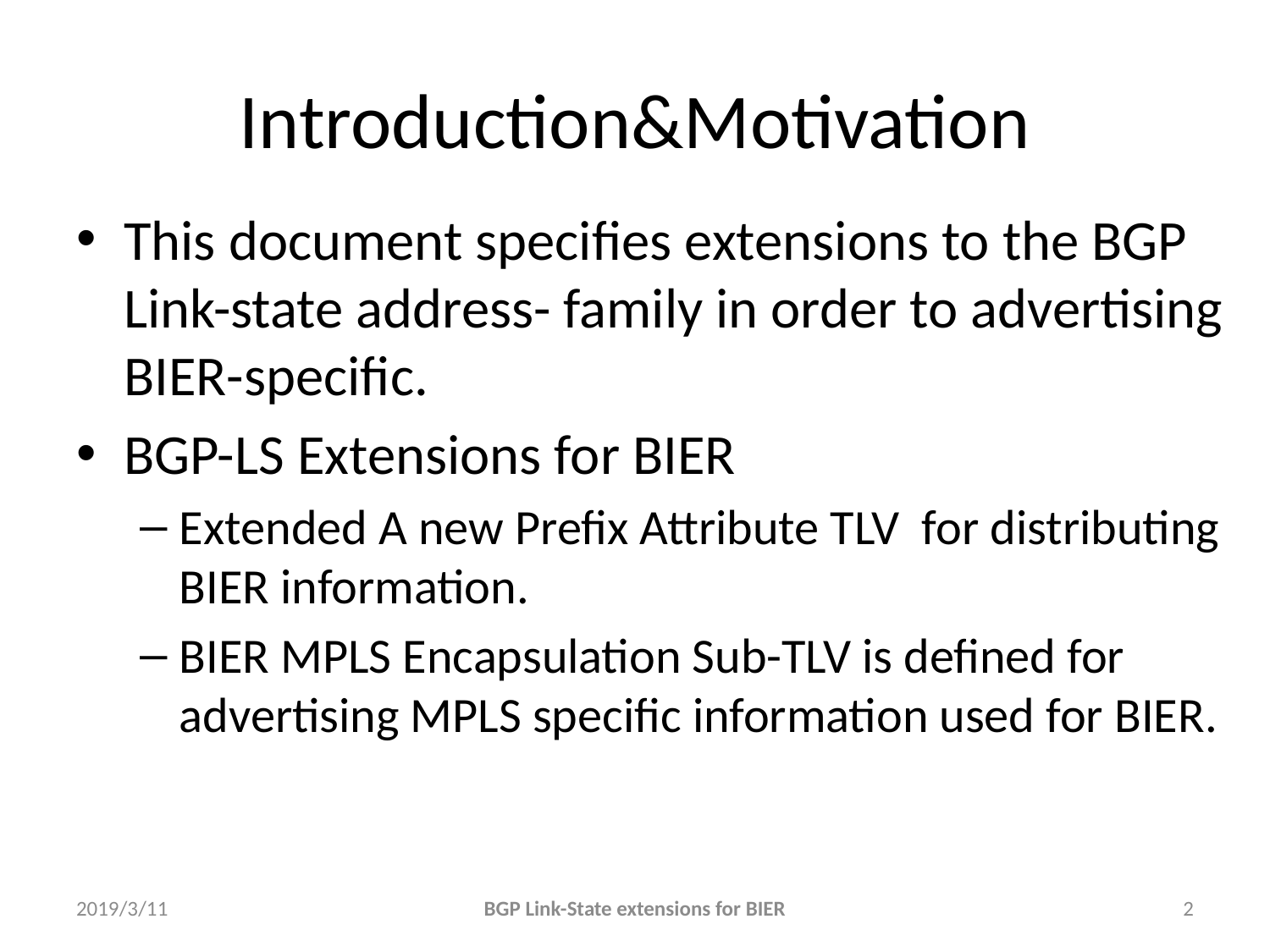

# Introduction&Motivation
This document specifies extensions to the BGP Link-state address- family in order to advertising BIER-specific.
BGP-LS Extensions for BIER
Extended A new Prefix Attribute TLV  for distributing BIER information.
BIER MPLS Encapsulation Sub-TLV is defined for advertising MPLS specific information used for BIER.

2019/3/11
BGP Link-State extensions for BIER
2